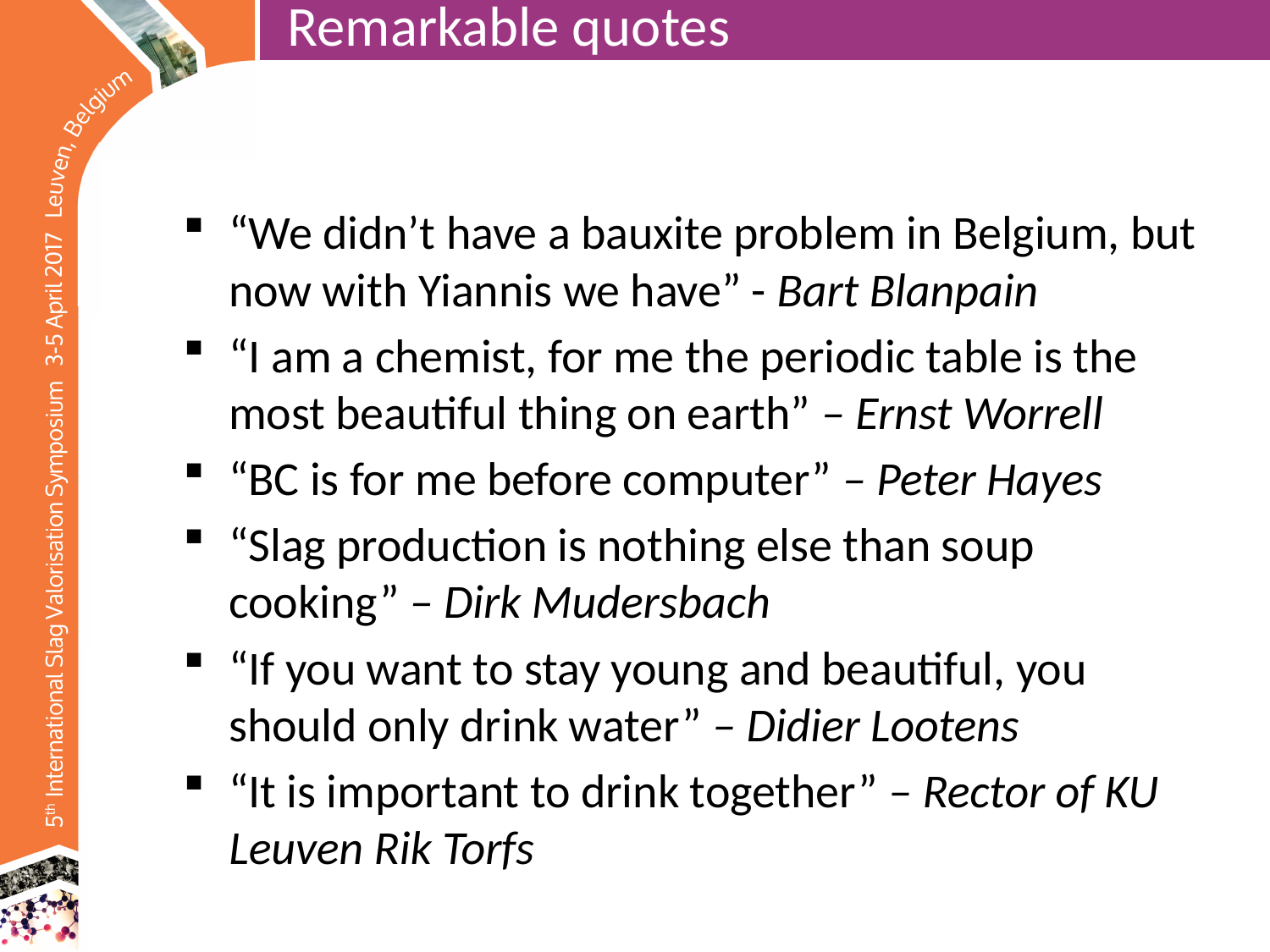

# Remarkable quotes
“We didn’t have a bauxite problem in Belgium, but now with Yiannis we have” - Bart Blanpain
“I am a chemist, for me the periodic table is the most beautiful thing on earth” – Ernst Worrell
“BC is for me before computer” – Peter Hayes
“Slag production is nothing else than soup cooking” – Dirk Mudersbach
“If you want to stay young and beautiful, you should only drink water” – Didier Lootens
“It is important to drink together” – Rector of KU Leuven Rik Torfs